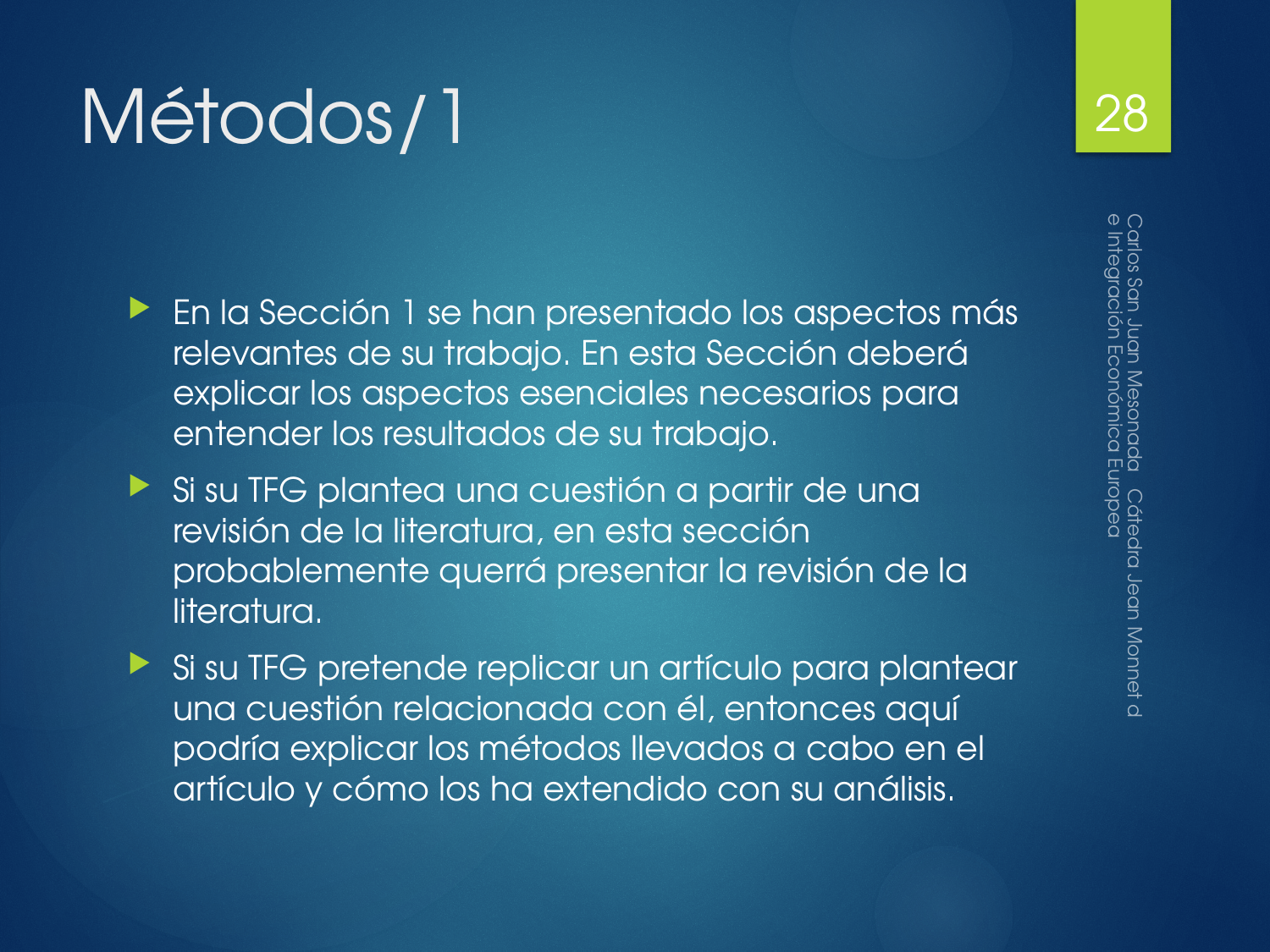

28
# Métodos/1
En la Sección 1 se han presentado los aspectos más relevantes de su trabajo. En esta Sección deberá explicar los aspectos esenciales necesarios para entender los resultados de su trabajo.
Si su TFG plantea una cuestión a partir de una revisión de la literatura, en esta sección probablemente querrá presentar la revisión de la literatura.
Si su TFG pretende replicar un artículo para plantear una cuestión relacionada con él, entonces aquí podría explicar los métodos llevados a cabo en el artículo y cómo los ha extendido con su análisis.
Carlos San Juan Mesonada   Cátedra Jean Monnet de Integración Económica Europea